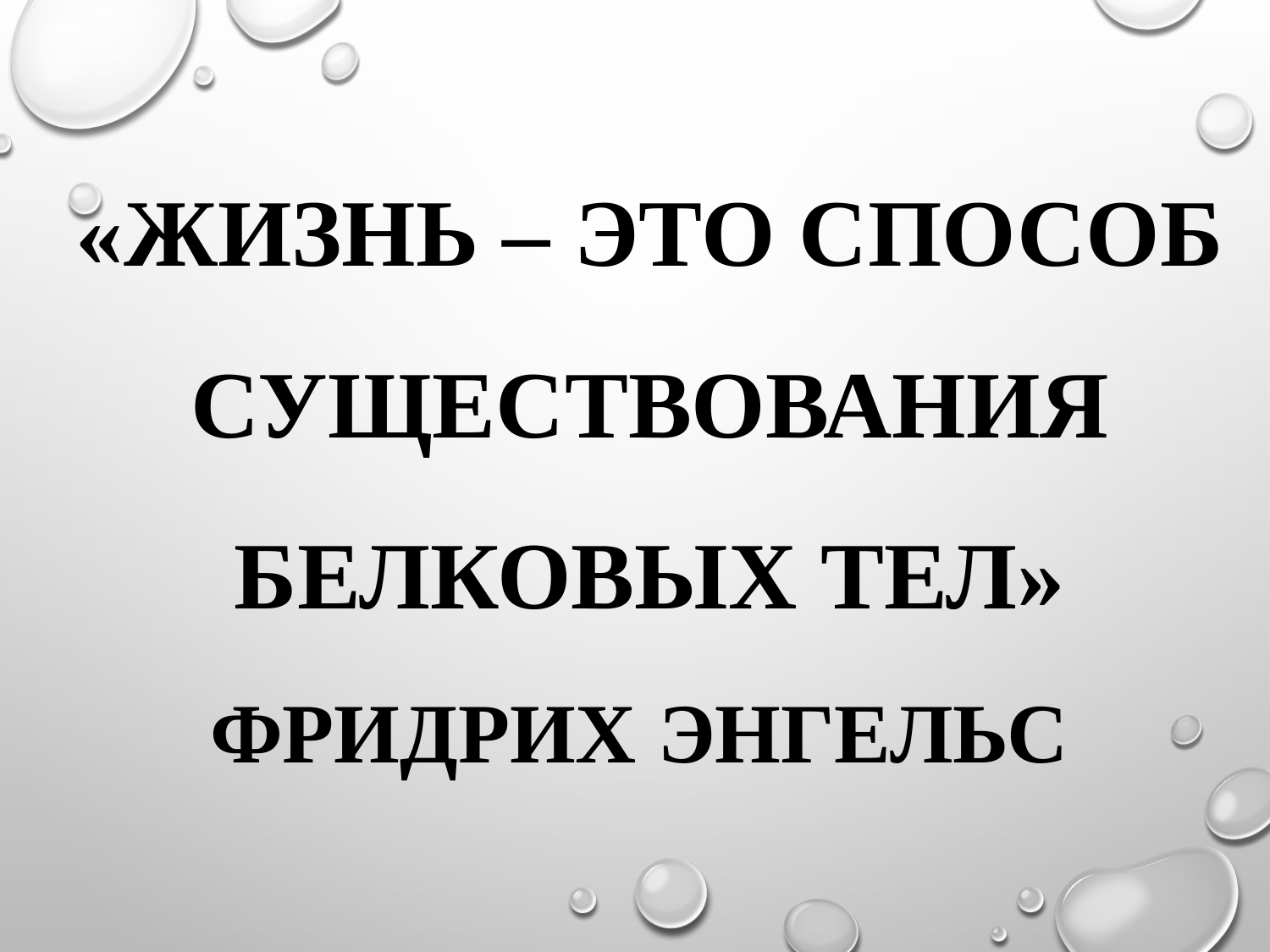

# «Жизнь – это способ существования белковых тел» Фридрих Энгельс